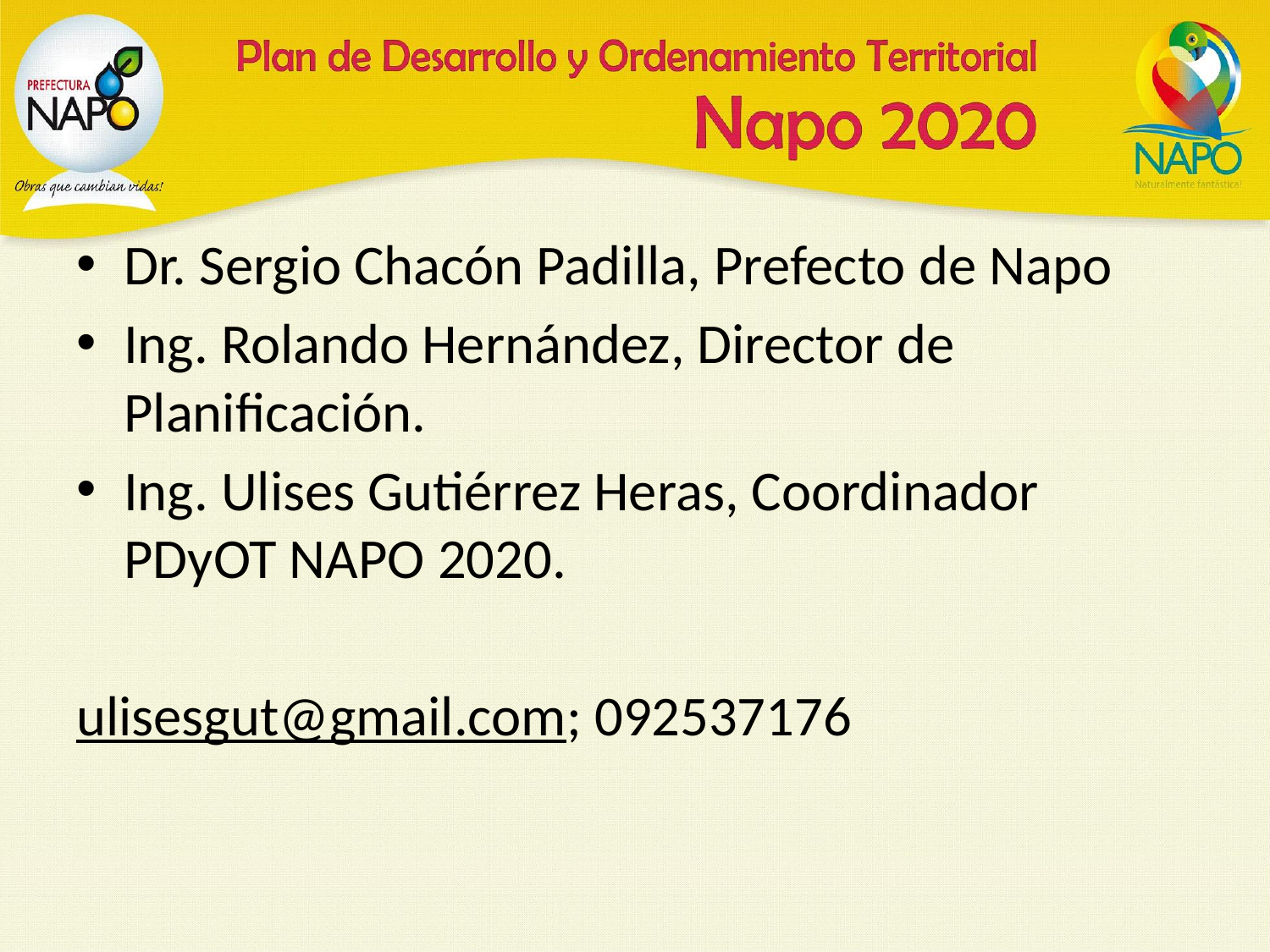

Dr. Sergio Chacón Padilla, Prefecto de Napo
Ing. Rolando Hernández, Director de Planificación.
Ing. Ulises Gutiérrez Heras, Coordinador PDyOT NAPO 2020.

ulisesgut@gmail.com; 092537176